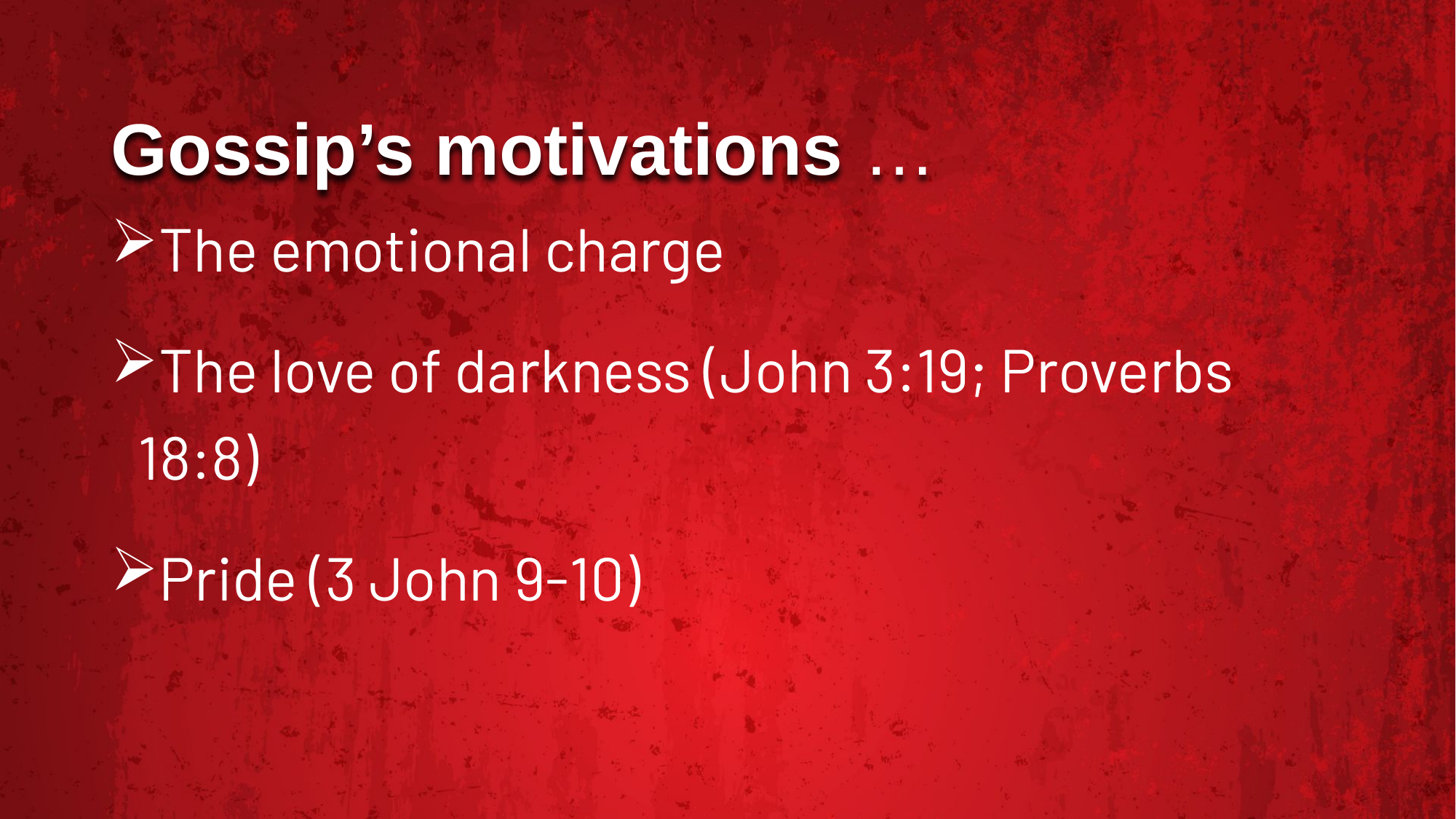

# Gossip’s motivations …
The emotional charge
The love of darkness (John 3:19; Proverbs 18:8)
Pride (3 John 9-10)